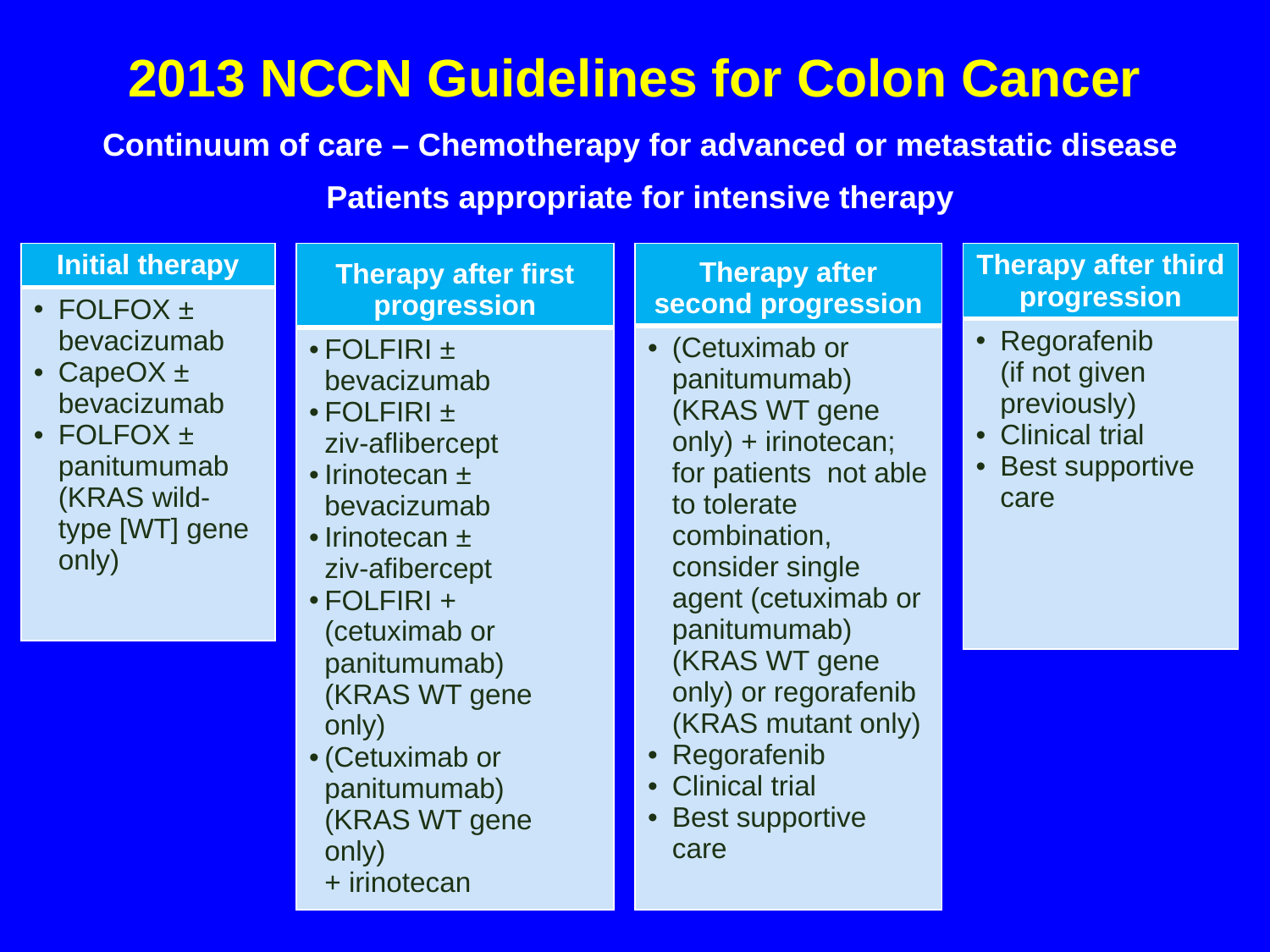

# 2013 NCCN Guidelines for Colon Cancer
Continuum of care – Chemotherapy for advanced or metastatic disease
Patients appropriate for intensive therapy
| Initial therapy |
| --- |
| FOLFOX ± bevacizumab CapeOX ± bevacizumab FOLFOX ± panitumumab (KRAS wild-type [WT] gene only) |
| Therapy after first progression |
| --- |
| FOLFIRI ± bevacizumab FOLFIRI ± ziv-aflibercept Irinotecan ± bevacizumab Irinotecan ± ziv-afibercept FOLFIRI + (cetuximab or panitumumab) (KRAS WT gene only) (Cetuximab or panitumumab) (KRAS WT gene only) + irinotecan |
| Therapy after second progression |
| --- |
| (Cetuximab or panitumumab) (KRAS WT gene only) + irinotecan; for patients not able to tolerate combination, consider single agent (cetuximab or panitumumab) (KRAS WT gene only) or regorafenib (KRAS mutant only) Regorafenib Clinical trial Best supportive care |
| Therapy after third progression |
| --- |
| Regorafenib (if not given previously) Clinical trial Best supportive care |